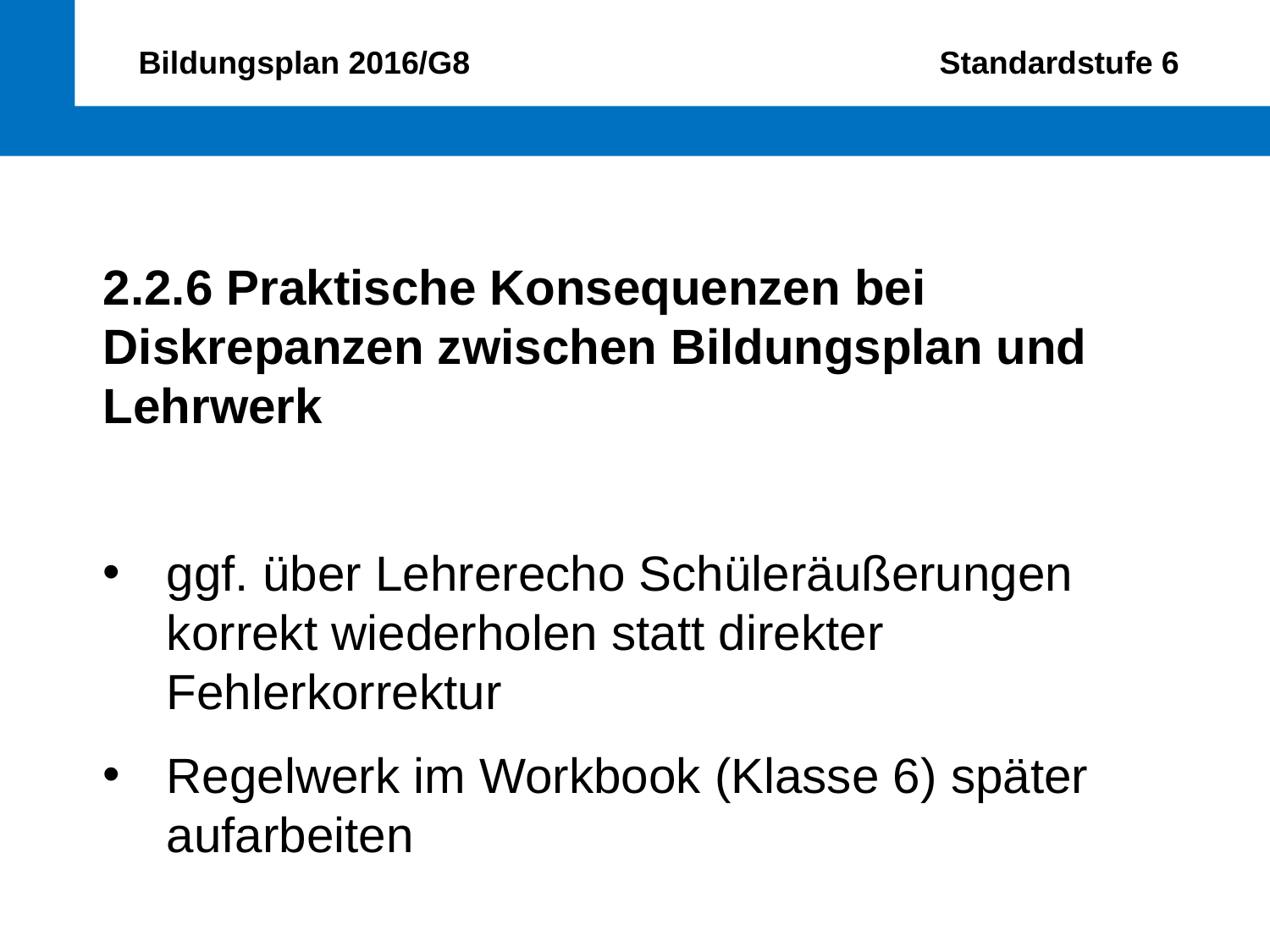

Bildungsplan 2016/G8                                                     Standardstufe 6

2.2.6 Praktische Konsequenzen bei 	Diskrepanzen zwischen Bildungsplan und 	Lehrwerk

ggf. über Lehrerecho Schüleräußerungen korrekt wiederholen statt direkter Fehlerkorrektur
Regelwerk im Workbook (Klasse 6) später aufarbeiten